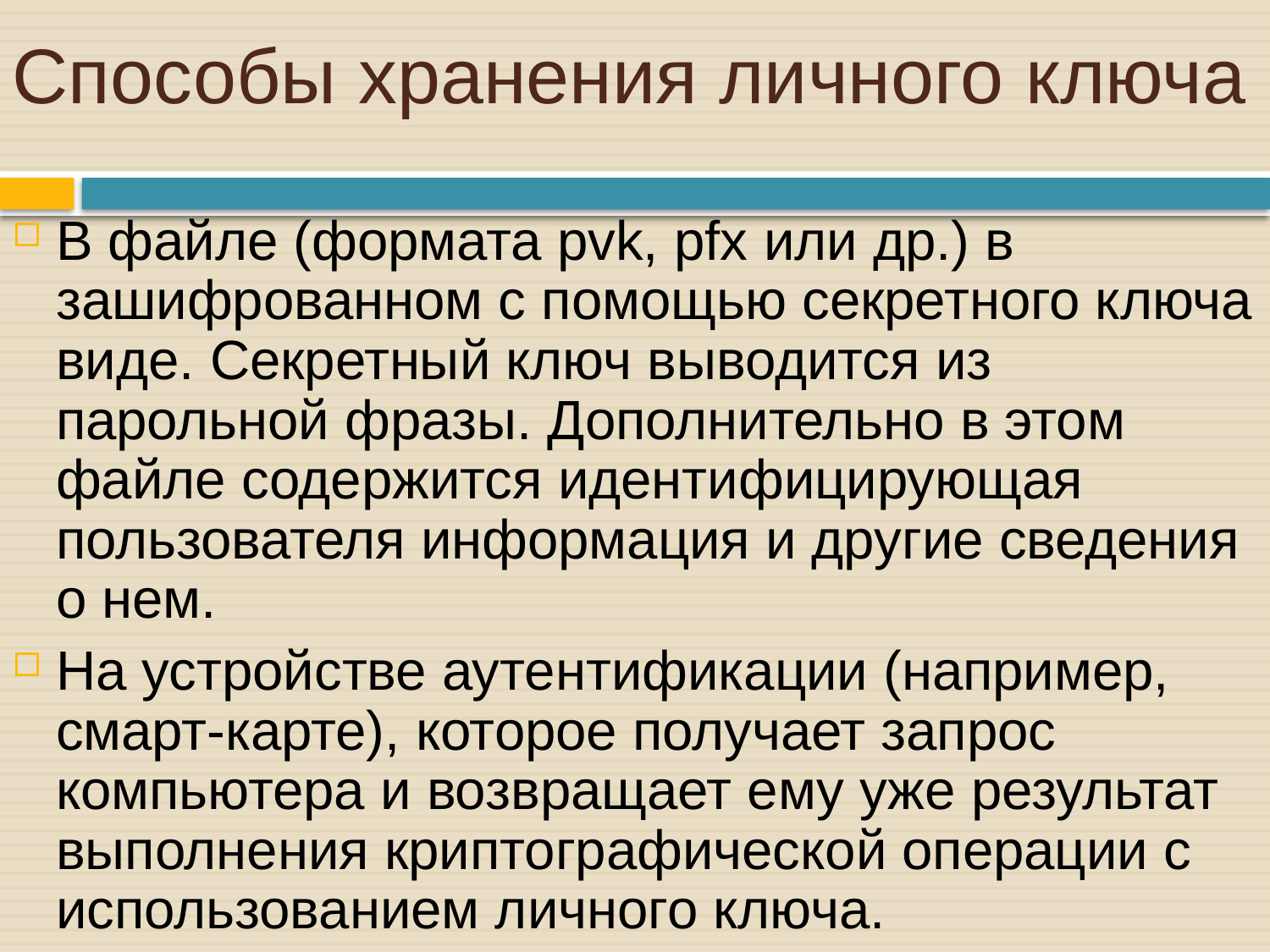

# Способы хранения личного ключа
В файле (формата pvk, pfx или др.) в зашифрованном с помощью секретного ключа виде. Секретный ключ выводится из парольной фразы. Дополнительно в этом файле содержится идентифицирующая пользователя информация и другие сведения о нем.
На устройстве аутентификации (например, смарт-карте), которое получает запрос компьютера и возвращает ему уже результат выполнения криптографической операции с использованием личного ключа.